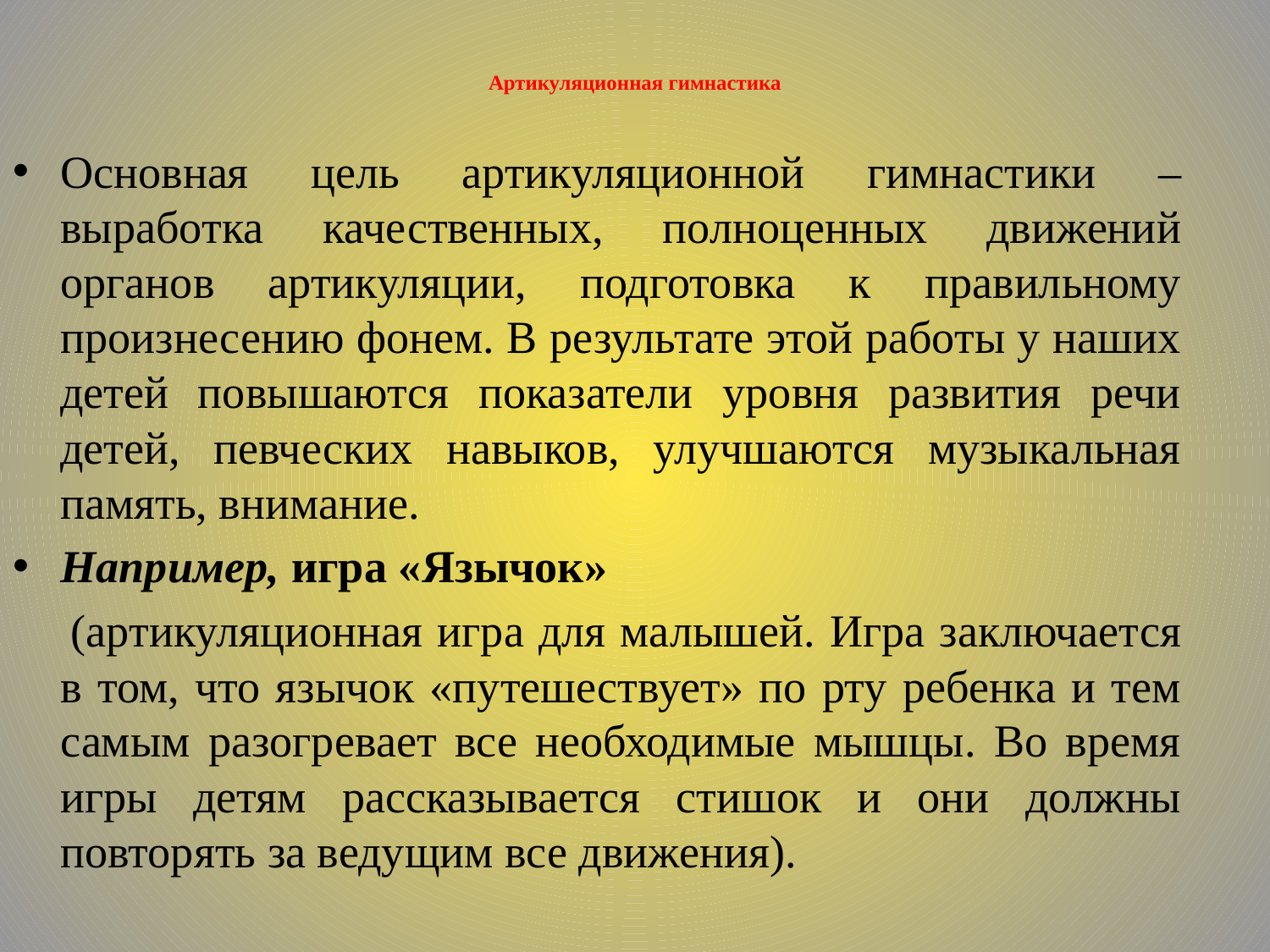

# Артикуляционная гимнастика
Основная цель артикуляционной гимнастики – выработка качественных, полноценных движений органов артикуляции, подготовка к правильному произнесению фонем. В результате этой работы у наших детей повышаются показатели уровня развития речи детей, певческих навыков, улучшаются музыкальная память, внимание.
Например, игра «Язычок»
    (артикуляционная игра для малышей. Игра заключается в том, что язычок «путешествует» по рту ребенка и тем самым разогревает все необходимые мышцы. Во время игры детям рассказывается стишок и они должны повторять за ведущим все движения).